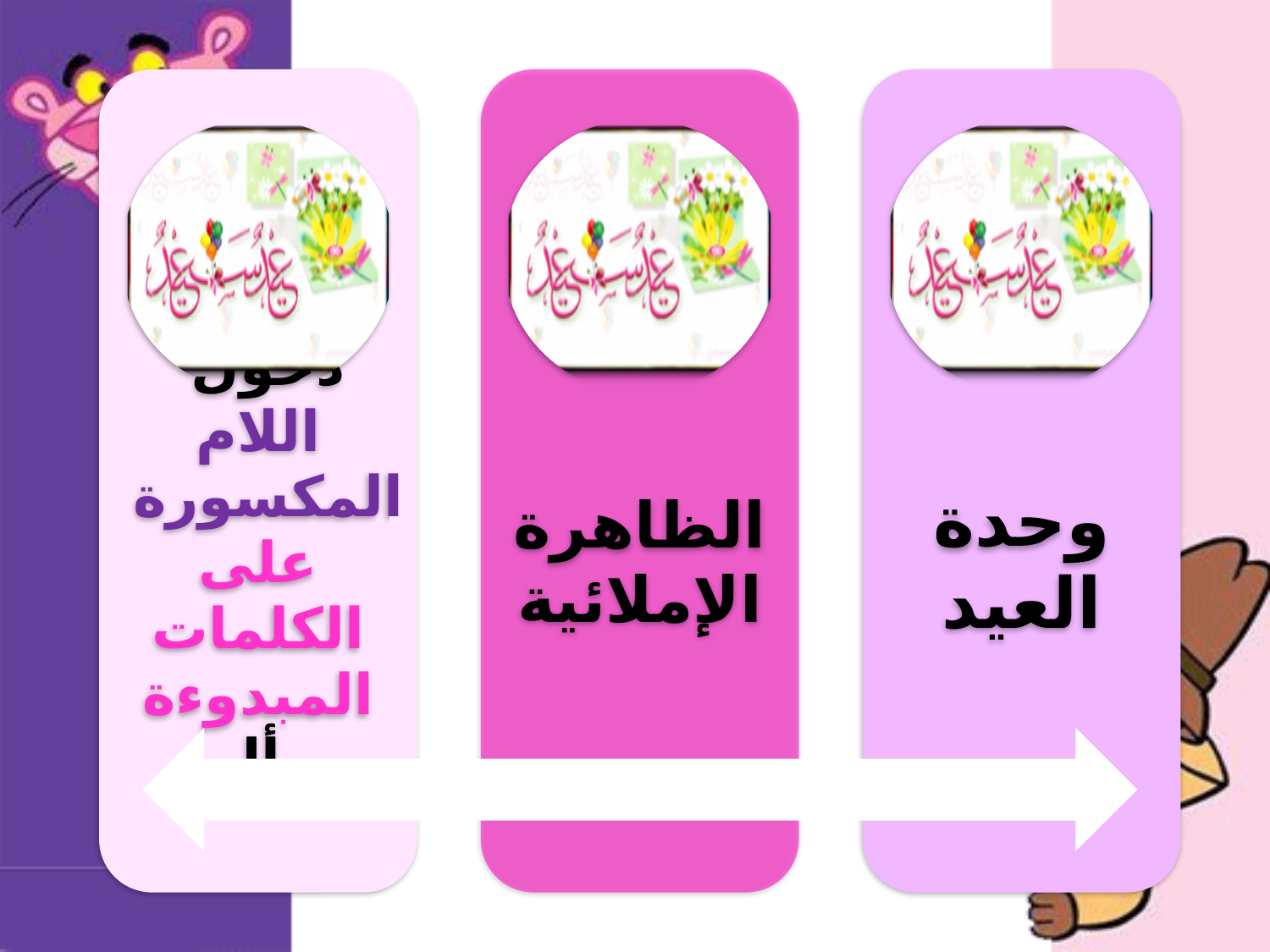

دخول
على الكلمات المبدوءة بأل
الظاهرة
وحدة
العيد